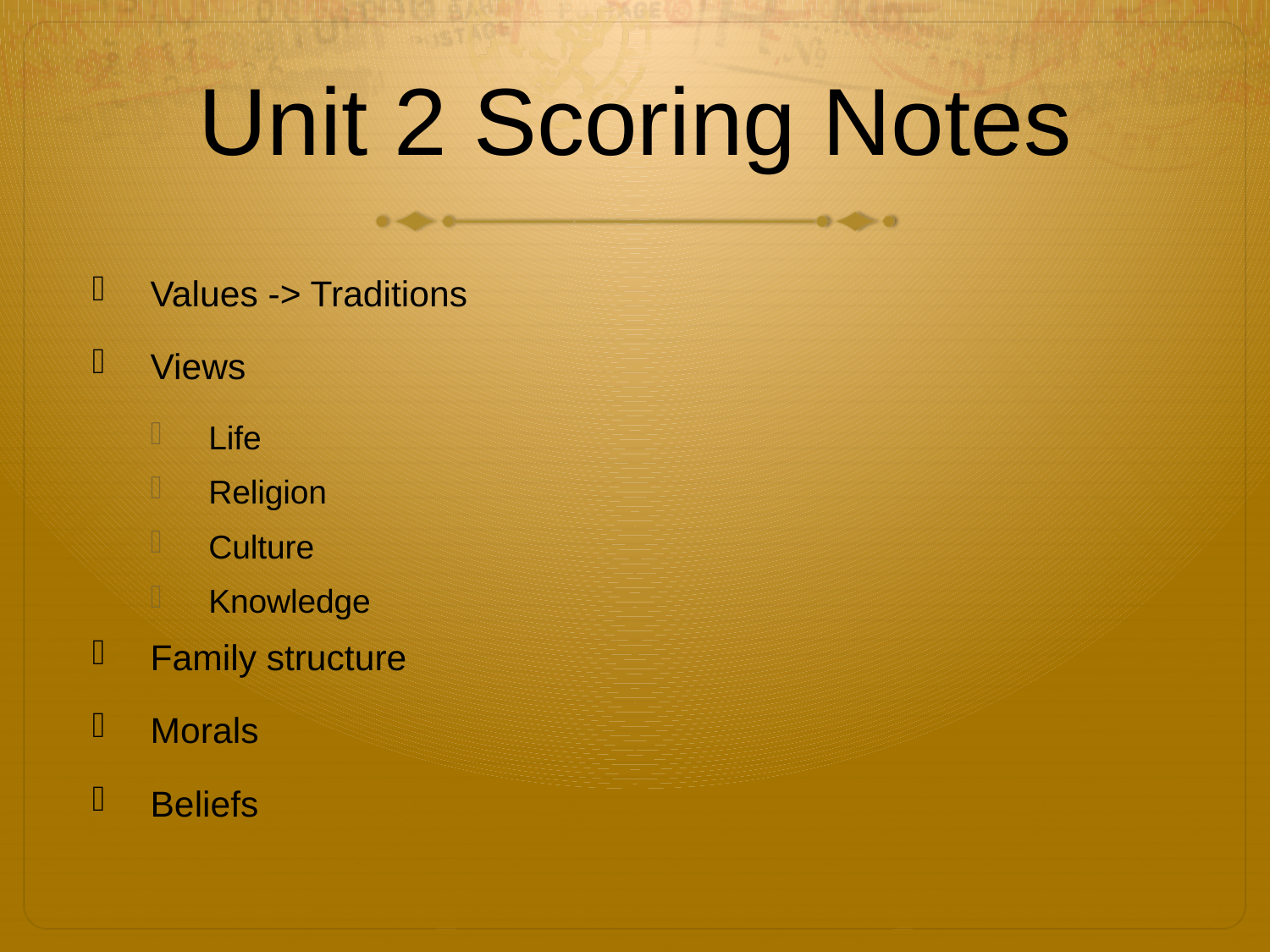

# Unit 2 Scoring Notes
Values -> Traditions
Views
Life
Religion
Culture
Knowledge
Family structure
Morals
Beliefs